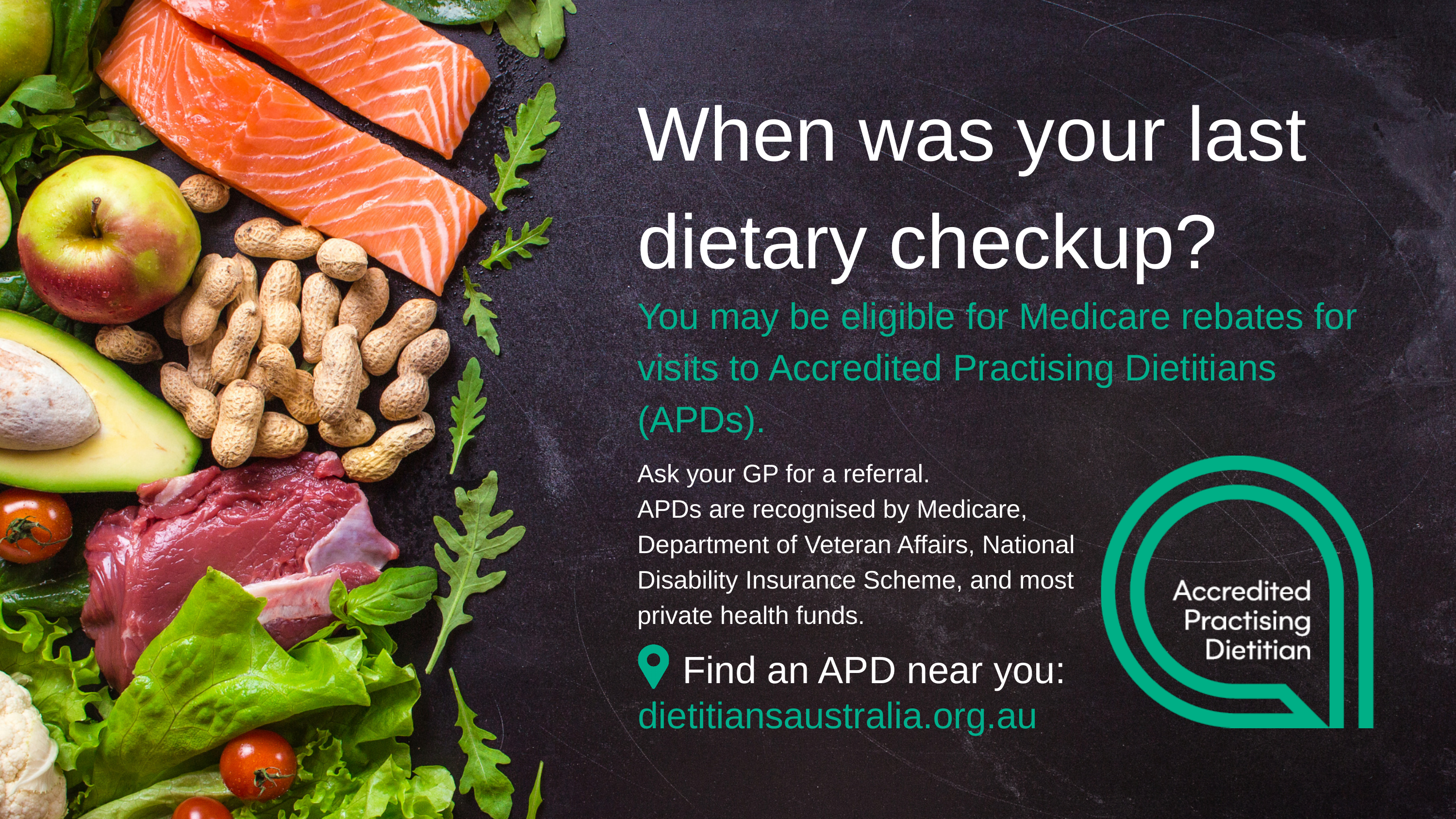

When was your last dietary checkup?
You may be eligible for Medicare rebates for visits to Accredited Practising Dietitians (APDs).
Ask your GP for a referral.
APDs are recognised by Medicare, Department of Veteran Affairs, National Disability Insurance Scheme, and most private health funds.

Find an APD near you:

dietitiansaustralia.org.au